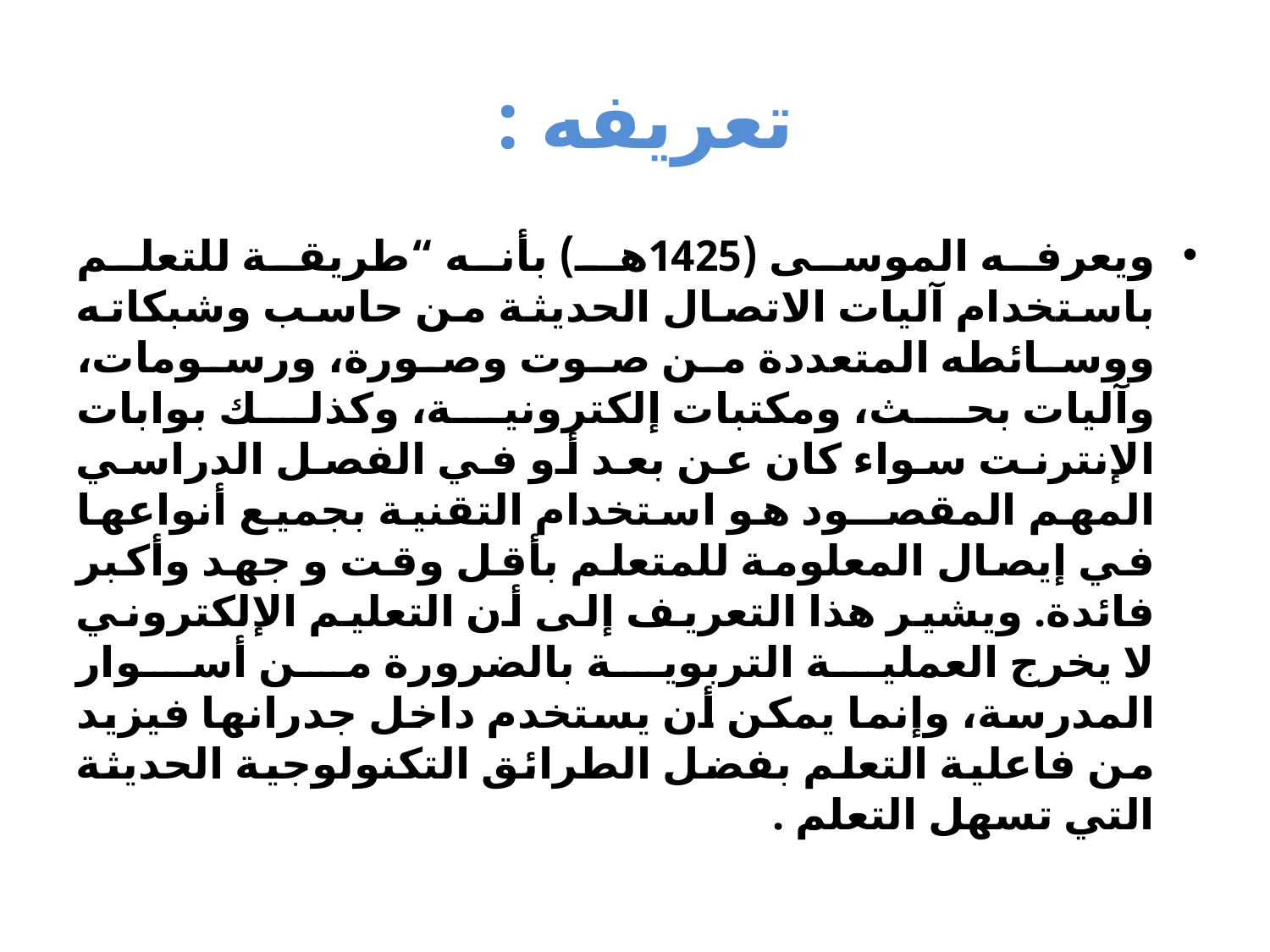

# تعريفه :
ويعرفه الموسى (1425هـ) بأنه “طريقة للتعلم باستخدام آليات الاتصال الحديثة من حاسب وشبكاته ووسائطه المتعددة من صوت وصورة، ورسومات، وآليات بحث، ومكتبات إلكترونية، وكذلك بوابات الإنترنت سواء كان عن بعد أو في الفصل الدراسي المهم المقصــود هو استخدام التقنية بجميع أنواعها في إيصال المعلومة للمتعلم بأقل وقت و جهد وأكبر فائدة. ويشير هذا التعريف إلى أن التعليم الإلكتروني لا يخرج العملية التربوية بالضرورة من أسوار المدرسة، وإنما يمكن أن يستخدم داخل جدرانها فيزيد من فاعلية التعلم بفضل الطرائق التكنولوجية الحديثة التي تسهل التعلم .